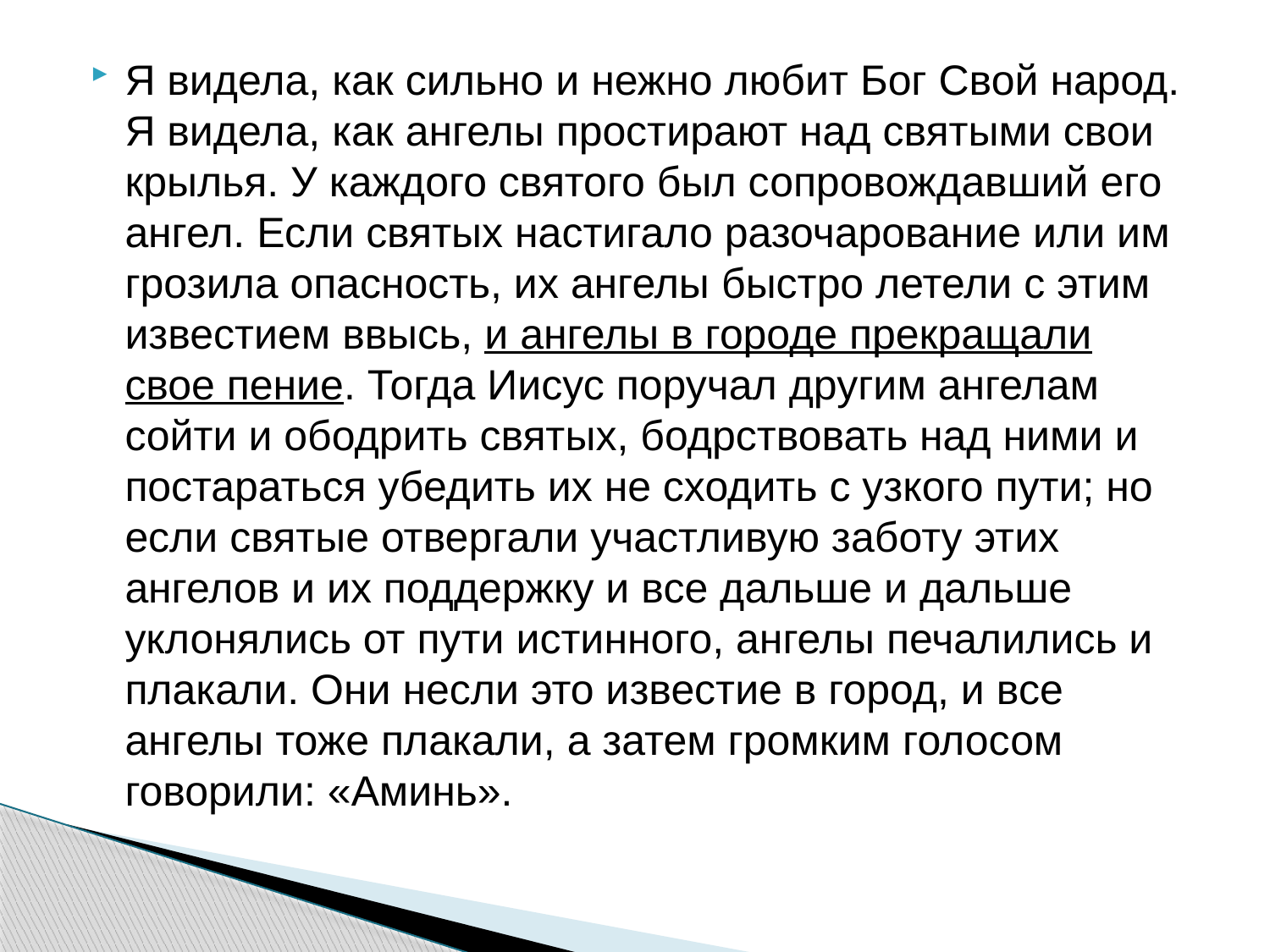

#
Я видела, как сильно и нежно любит Бог Свой народ. Я видела, как ангелы простирают над святыми свои крылья. У каждого святого был сопровождавший его ангел. Если святых настигало разочарование или им грозила опасность, их ангелы быстро летели с этим известием ввысь, и ангелы в городе прекращали свое пение. Тогда Иисус поручал другим ангелам сойти и ободрить святых, бодрствовать над ними и постараться убедить их не сходить с узкого пути; но если святые отвергали участливую заботу этих ангелов и их поддержку и все дальше и дальше уклонялись от пути истинного, ангелы печалились и плакали. Они несли это известие в город, и все ангелы тоже плакали, а затем громким голосом говорили: «Аминь».